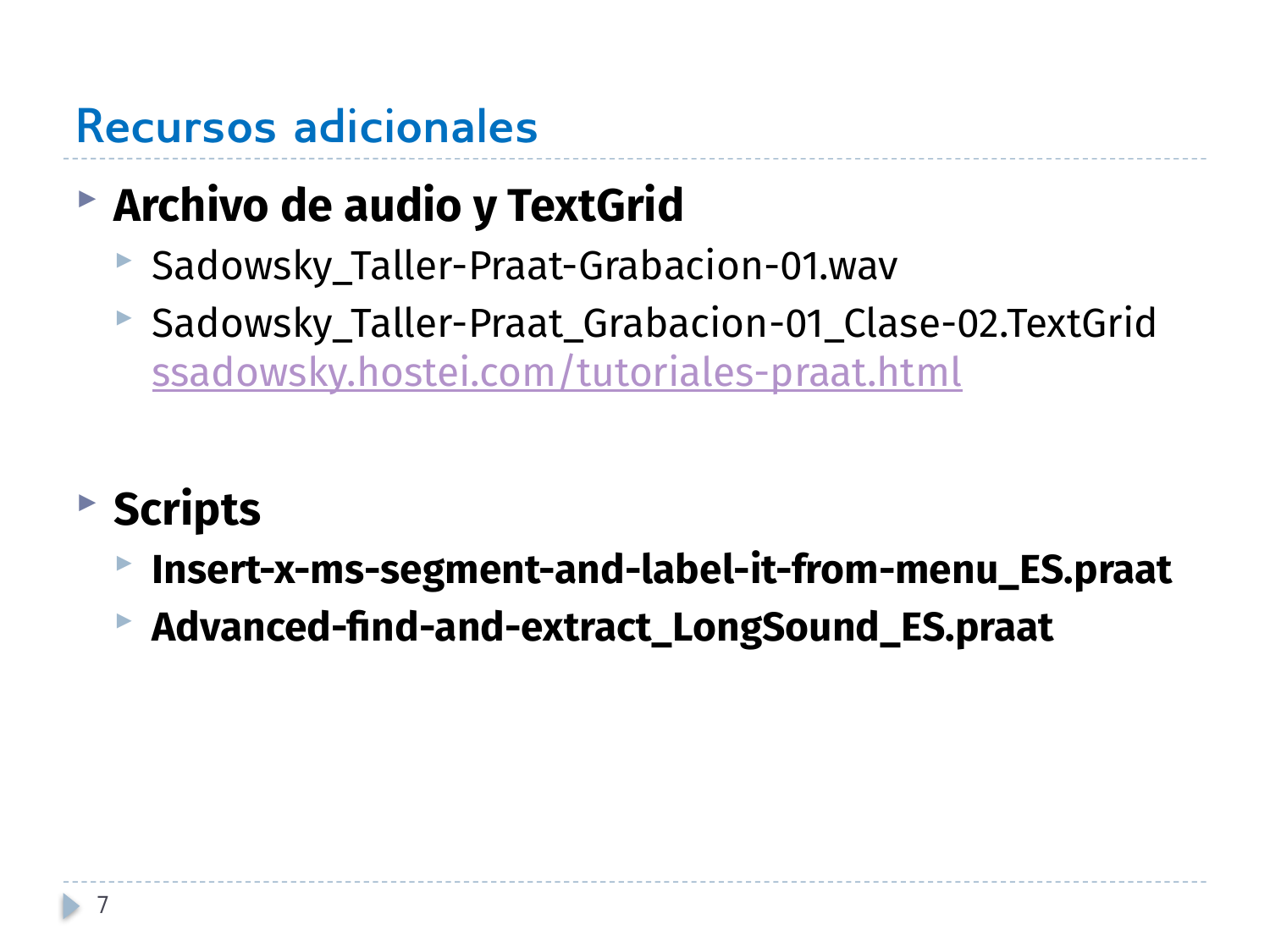

# Recursos adicionales
Archivo de audio y TextGrid
Sadowsky_Taller-Praat-Grabacion-01.wav
Sadowsky_Taller-Praat_Grabacion-01_Clase-02.TextGrid
ssadowsky.hostei.com/tutoriales-praat.html

Scripts
Insert-x-ms-segment-and-label-it-from-menu_ES.praat
Advanced-find-and-extract_LongSound_ES.praat

7